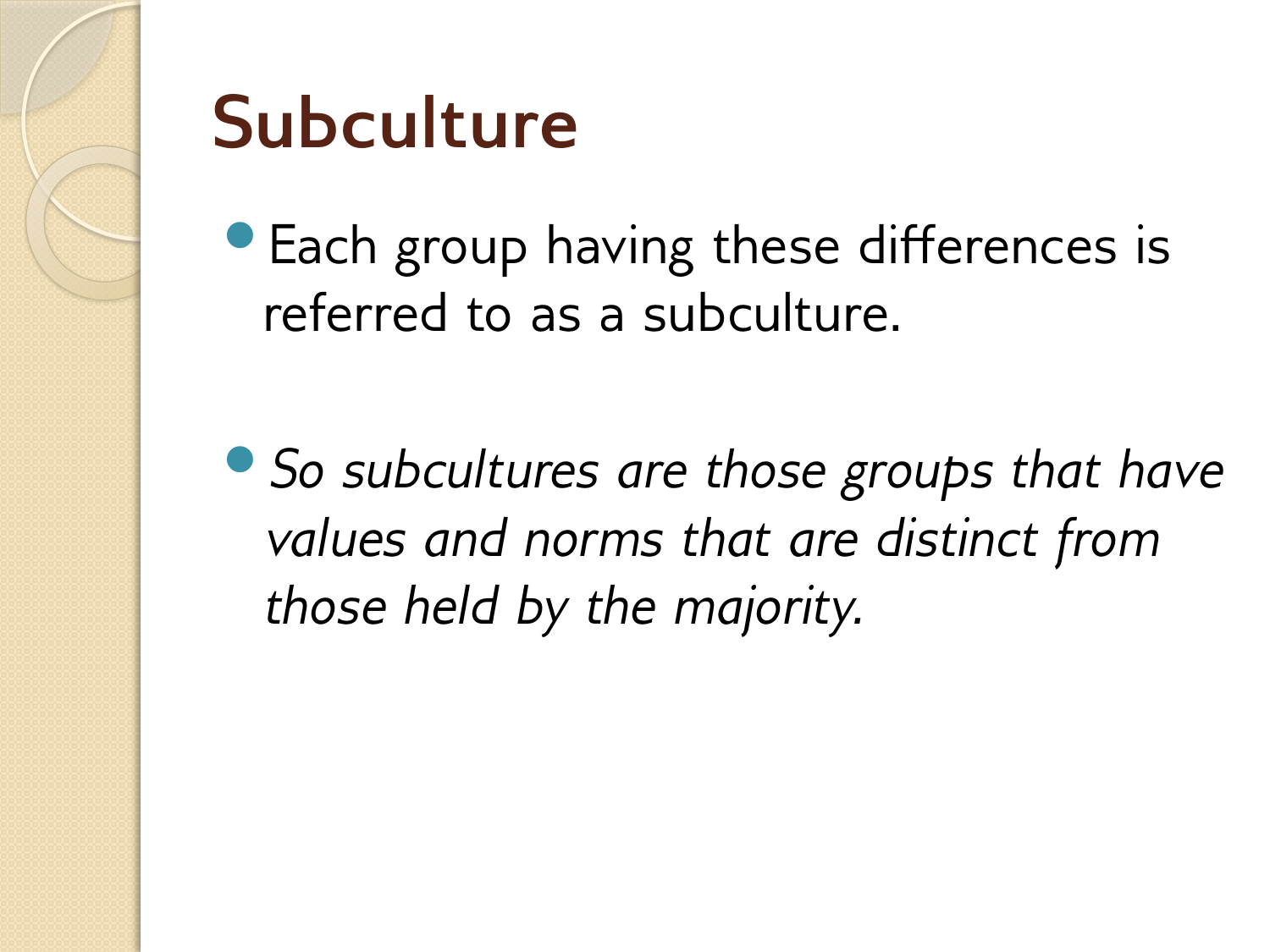

# Subculture
Each group having these differences is referred to as a subculture.

So subcultures are those groups that have values and norms that are distinct from those held by the majority.